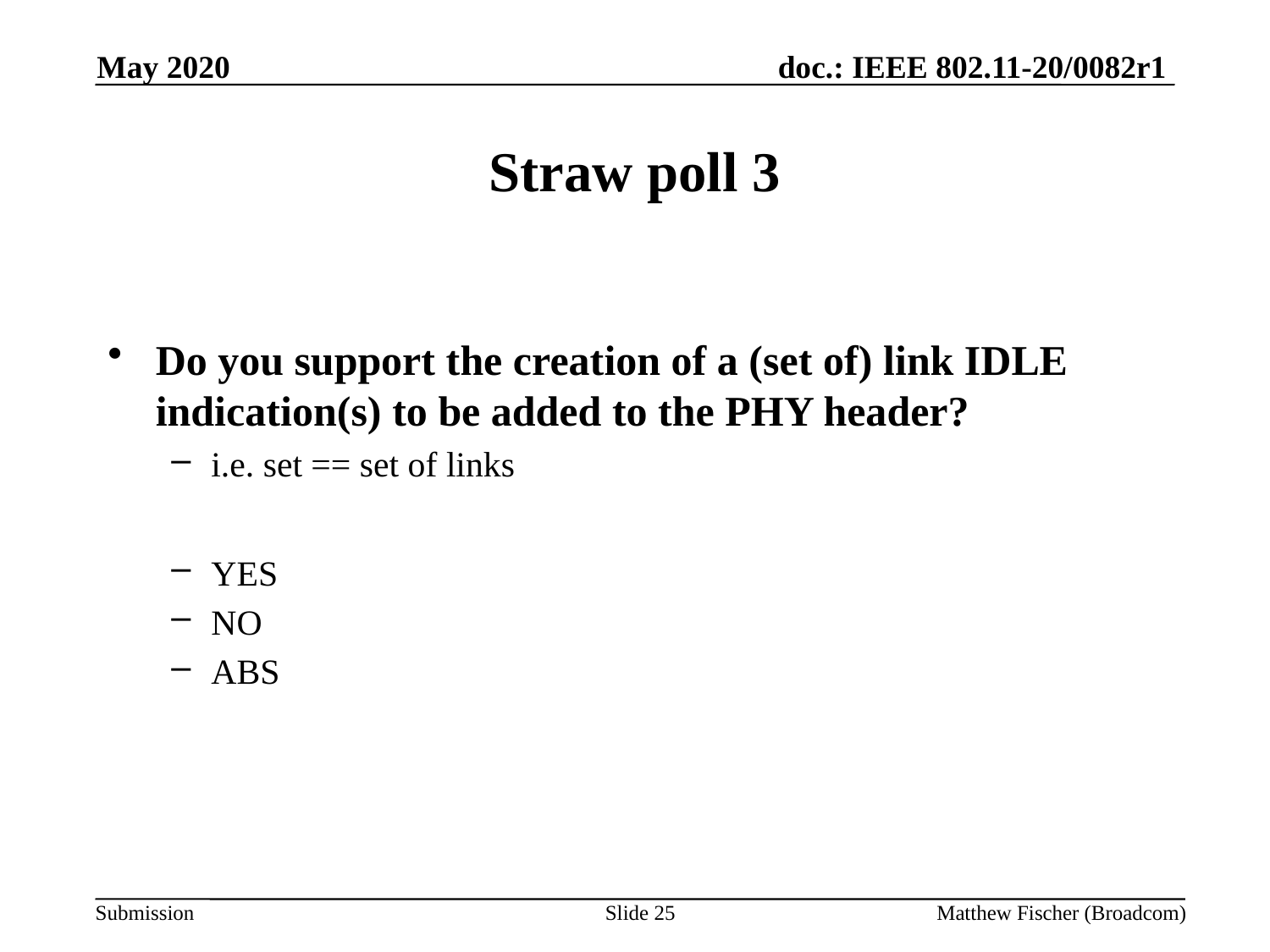

May 2020
# Straw poll 3

Do you support the creation of a (set of) link IDLE indication(s) to be added to the PHY header?
i.e. set == set of links

YES
NO
ABS
Slide 25
Matthew Fischer (Broadcom)